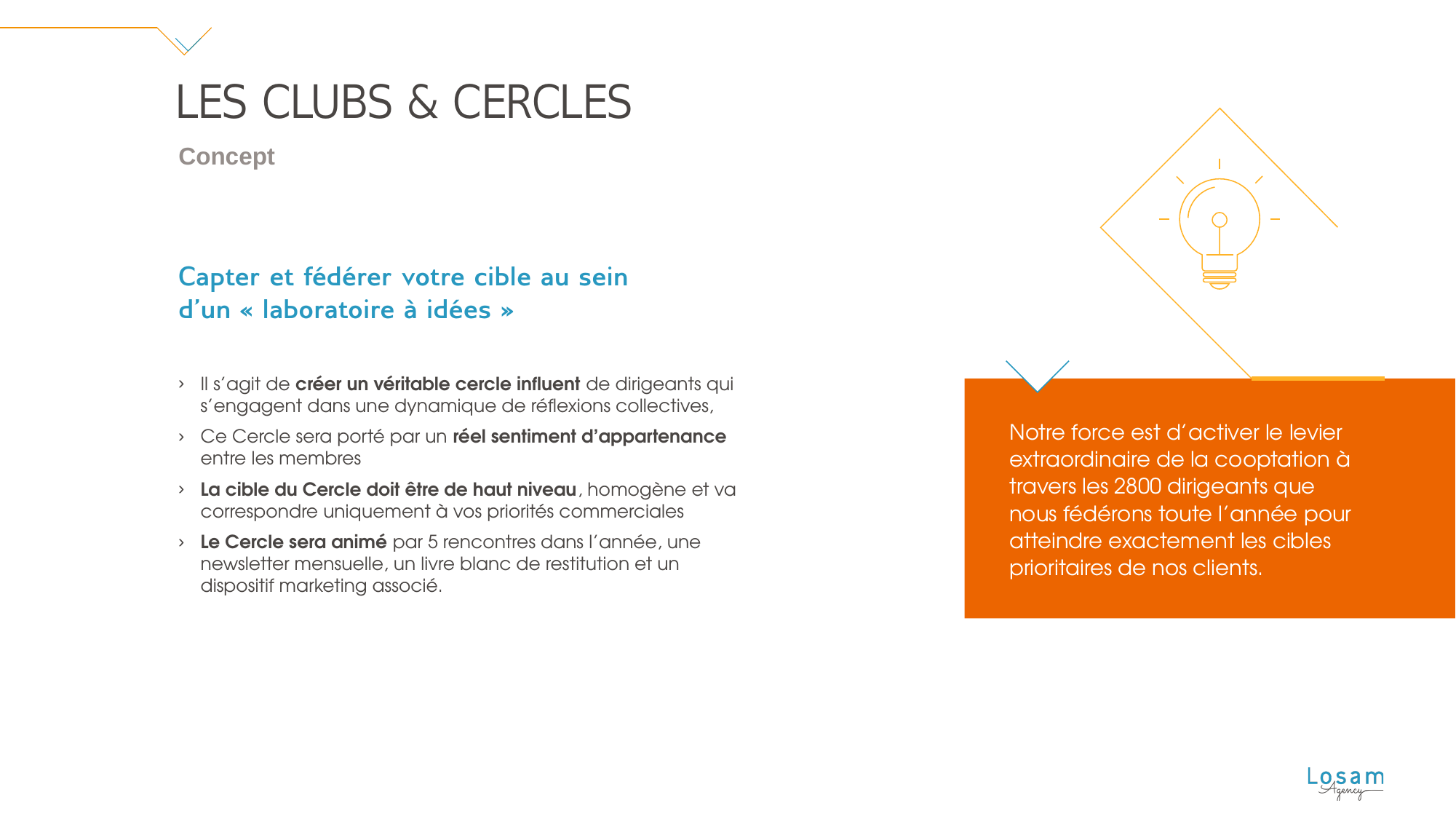

LES CLUBS & CERCLES
Concept

Capter et fédérer votre cible au sein d’un « laboratoire à idées »

Il s’agit de créer un véritable cercle influent de dirigeants qui s’engagent dans une dynamique de réflexions collectives,
Ce Cercle sera porté par un réel sentiment d’appartenance entre les membres
La cible du Cercle doit être de haut niveau, homogène et va correspondre uniquement à vos priorités commerciales
Le Cercle sera animé par 5 rencontres dans l’année, une newsletter mensuelle, un livre blanc de restitution et un dispositif marketing associé.

Notre force est d’activer le levier extraordinaire de la cooptation à travers les 2800 dirigeants que nous fédérons toute l’année pour atteindre exactement les cibles prioritaires de nos clients.